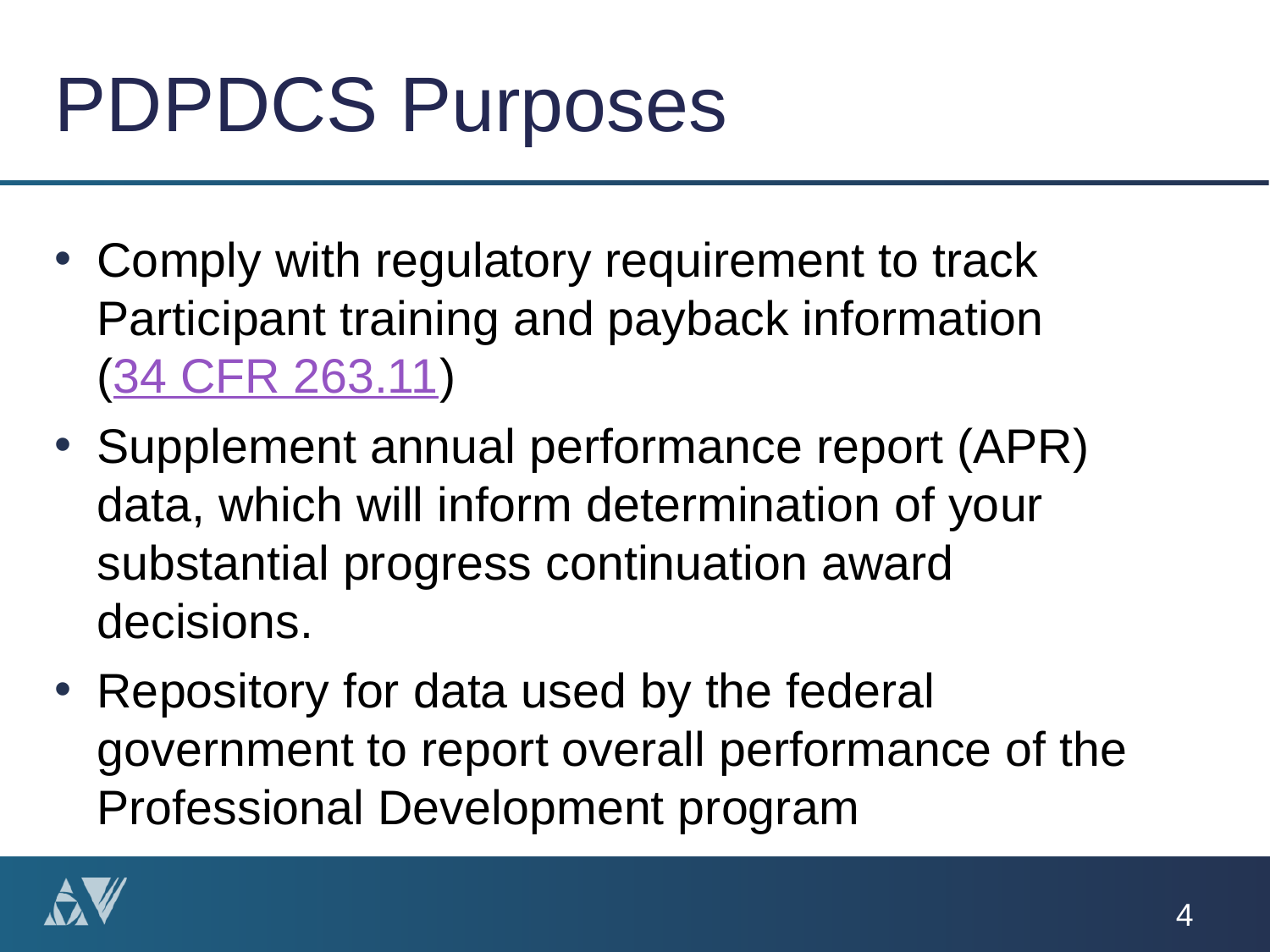

# PDPDCS Purposes
Comply with regulatory requirement to track Participant training and payback information
(34 CFR 263.11)
Supplement annual performance report (APR) data, which will inform determination of your substantial progress continuation award decisions.
Repository for data used by the federal government to report overall performance of the Professional Development program
4